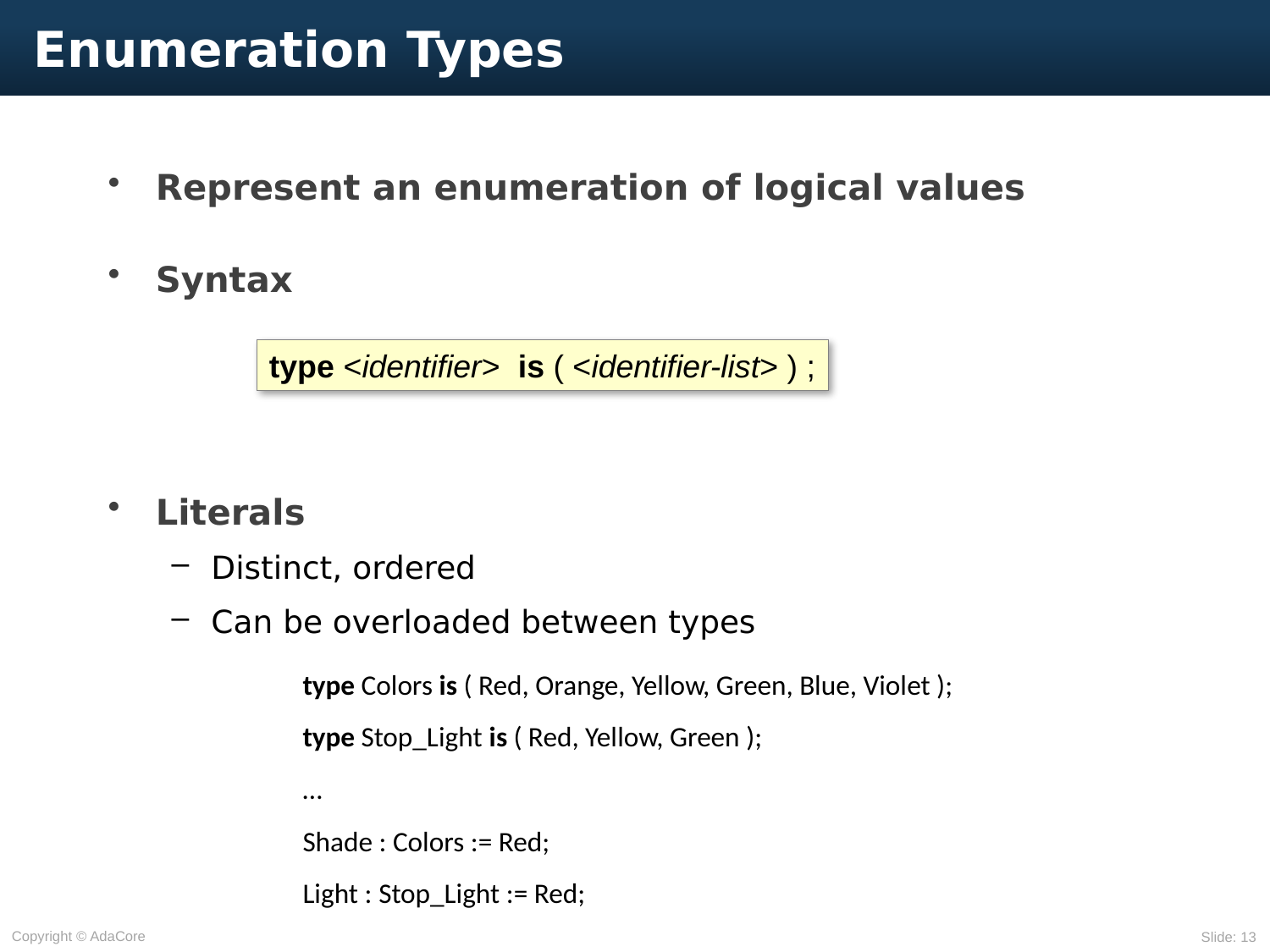

# Enumeration Types
Represent an enumeration of logical values
Syntax

Literals
Distinct, ordered
Can be overloaded between types
type <identifier>  is ( <identifier-list> ) ;
type Colors is ( Red, Orange, Yellow, Green, Blue, Violet );
type Stop_Light is ( Red, Yellow, Green );
…
Shade : Colors := Red;
Light : Stop_Light := Red;